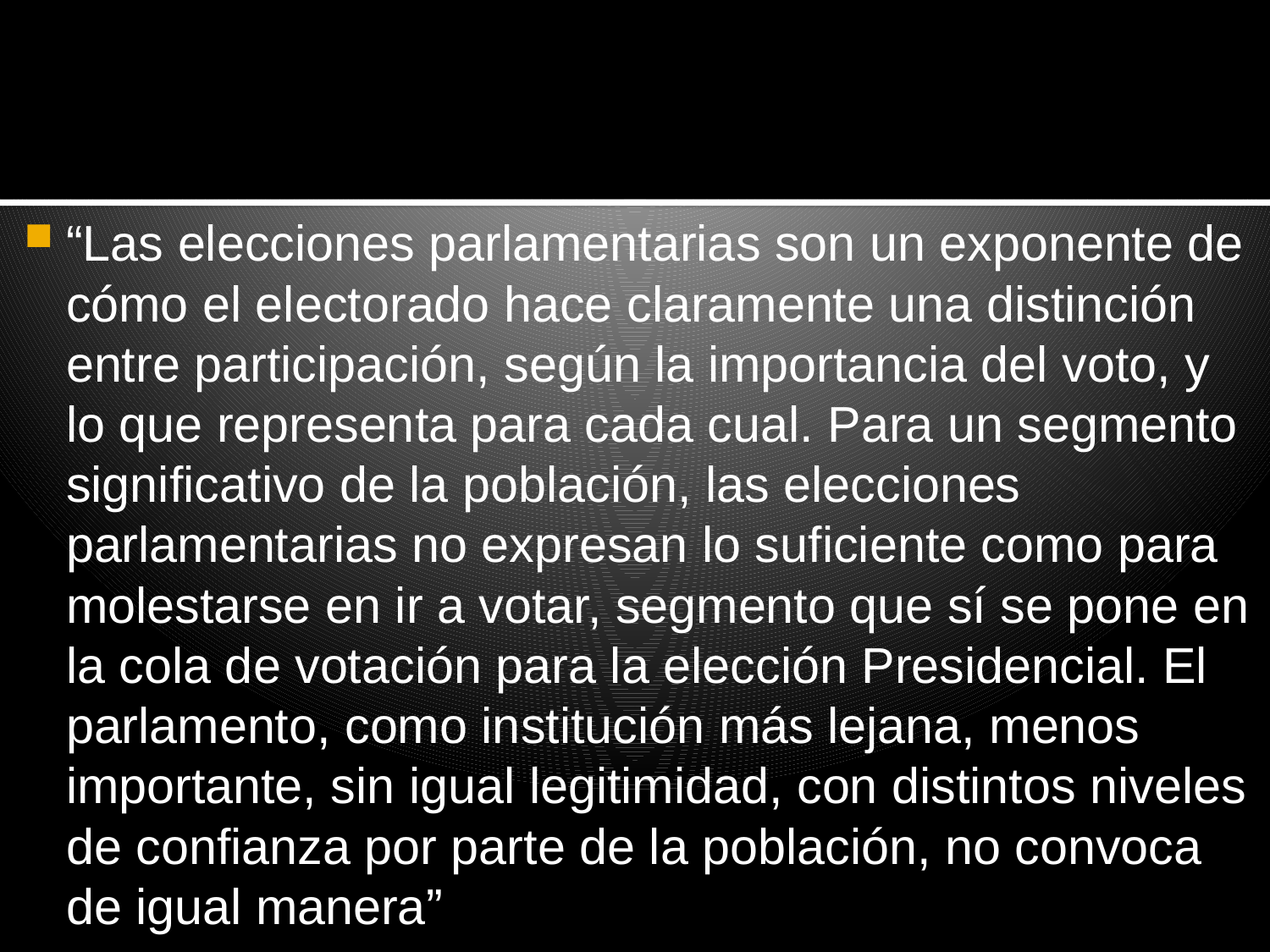

#
“Las elecciones parlamentarias son un exponente de cómo el electorado hace claramente una distinción entre participación, según la importancia del voto, y lo que representa para cada cual. Para un segmento significativo de la población, las elecciones parlamentarias no expresan lo suficiente como para molestarse en ir a votar, segmento que sí se pone en la cola de votación para la elección Presidencial. El parlamento, como institución más lejana, menos importante, sin igual legitimidad, con distintos niveles de confianza por parte de la población, no convoca de igual manera”